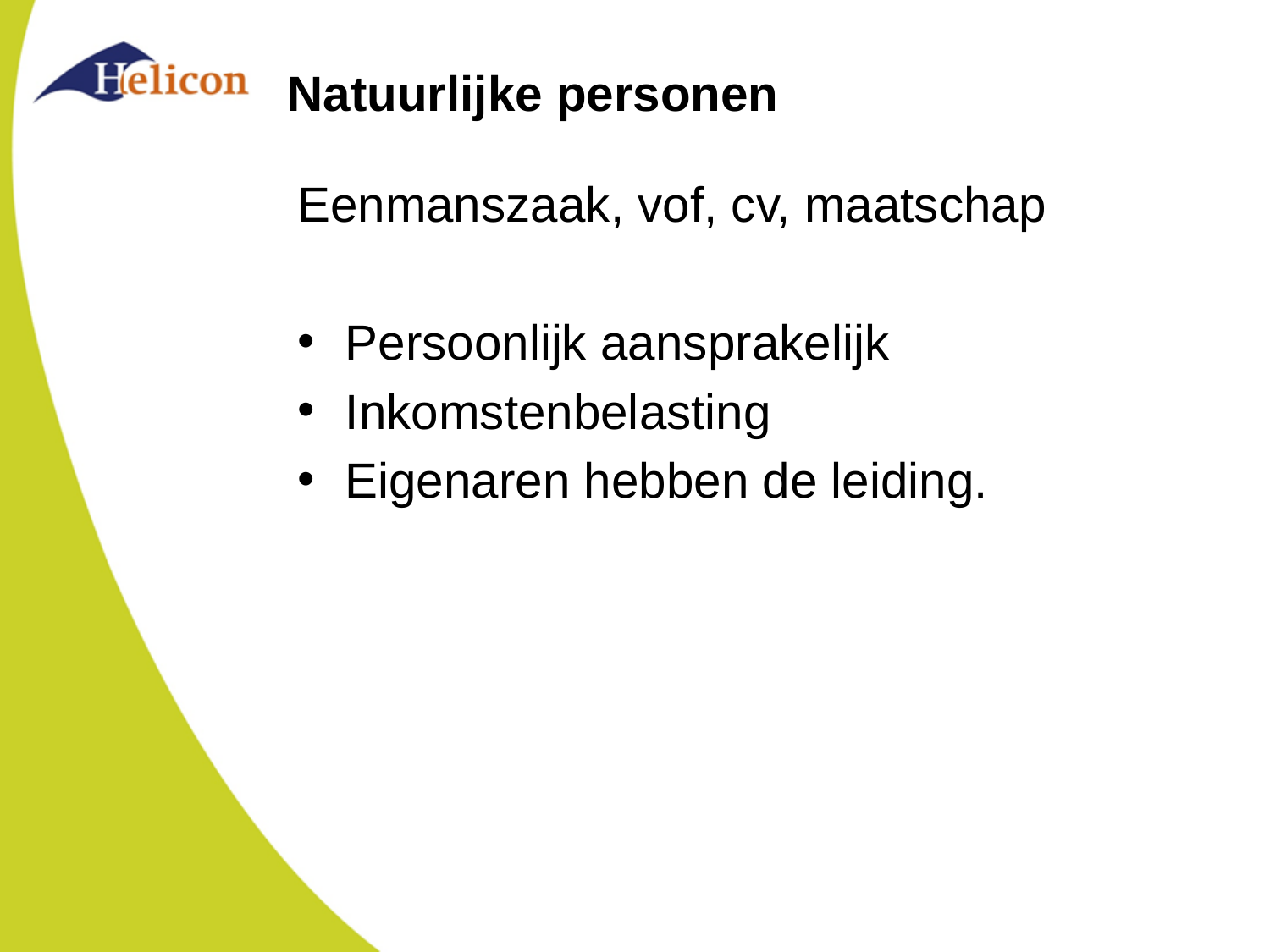

# Natuurlijke personen
Eenmanszaak, vof, cv, maatschap

Persoonlijk aansprakelijk
Inkomstenbelasting
Eigenaren hebben de leiding.